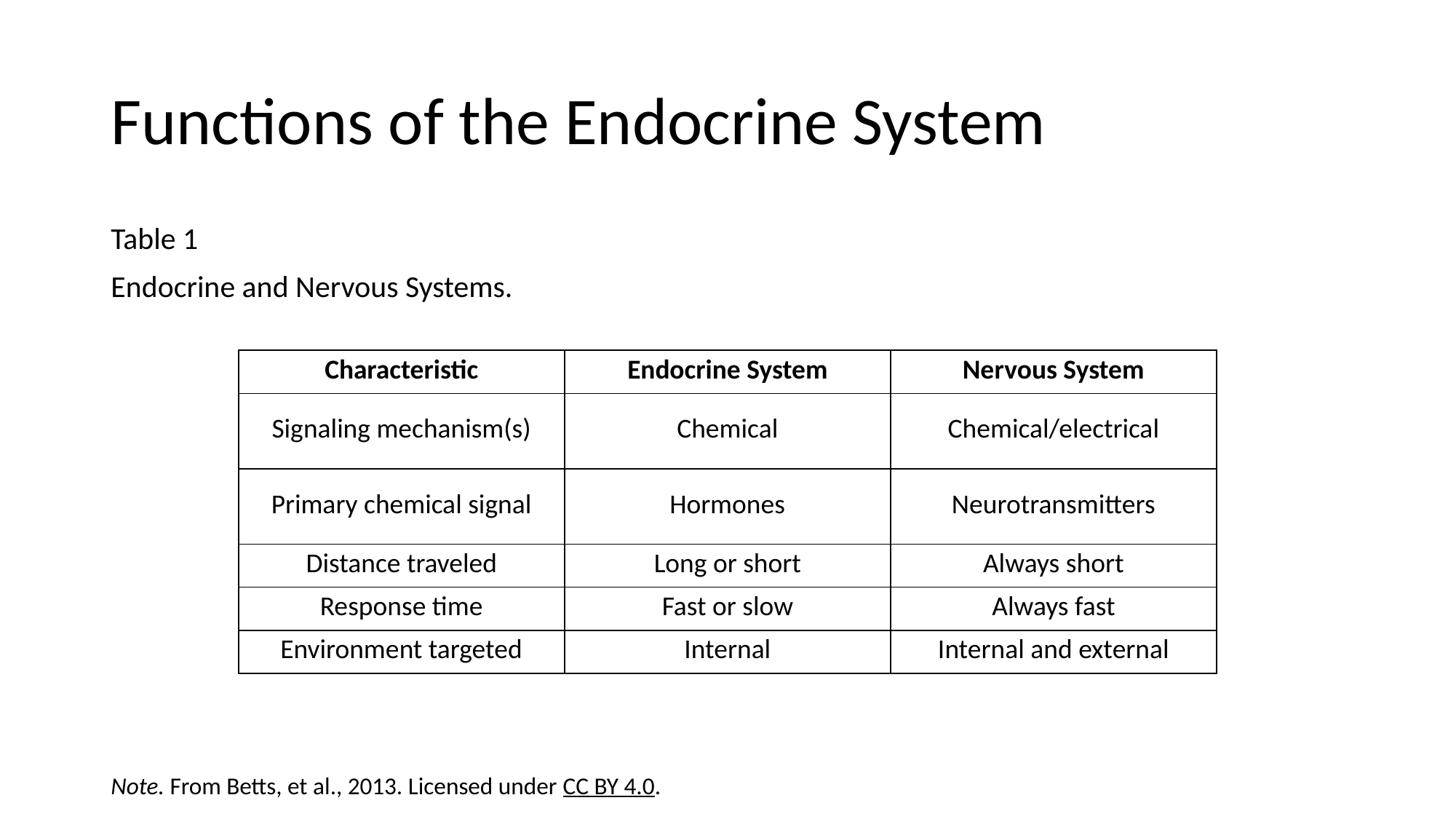

# Functions of the Endocrine System
Table 1
Endocrine and Nervous Systems.
| Characteristic | Endocrine System | Nervous System |
| --- | --- | --- |
| Signaling mechanism(s) | Chemical | Chemical/electrical |
| Primary chemical signal | Hormones | Neurotransmitters |
| Distance traveled | Long or short | Always short |
| Response time | Fast or slow | Always fast |
| Environment targeted | Internal | Internal and external |
Note. From Betts, et al., 2013. Licensed under CC BY 4.0.